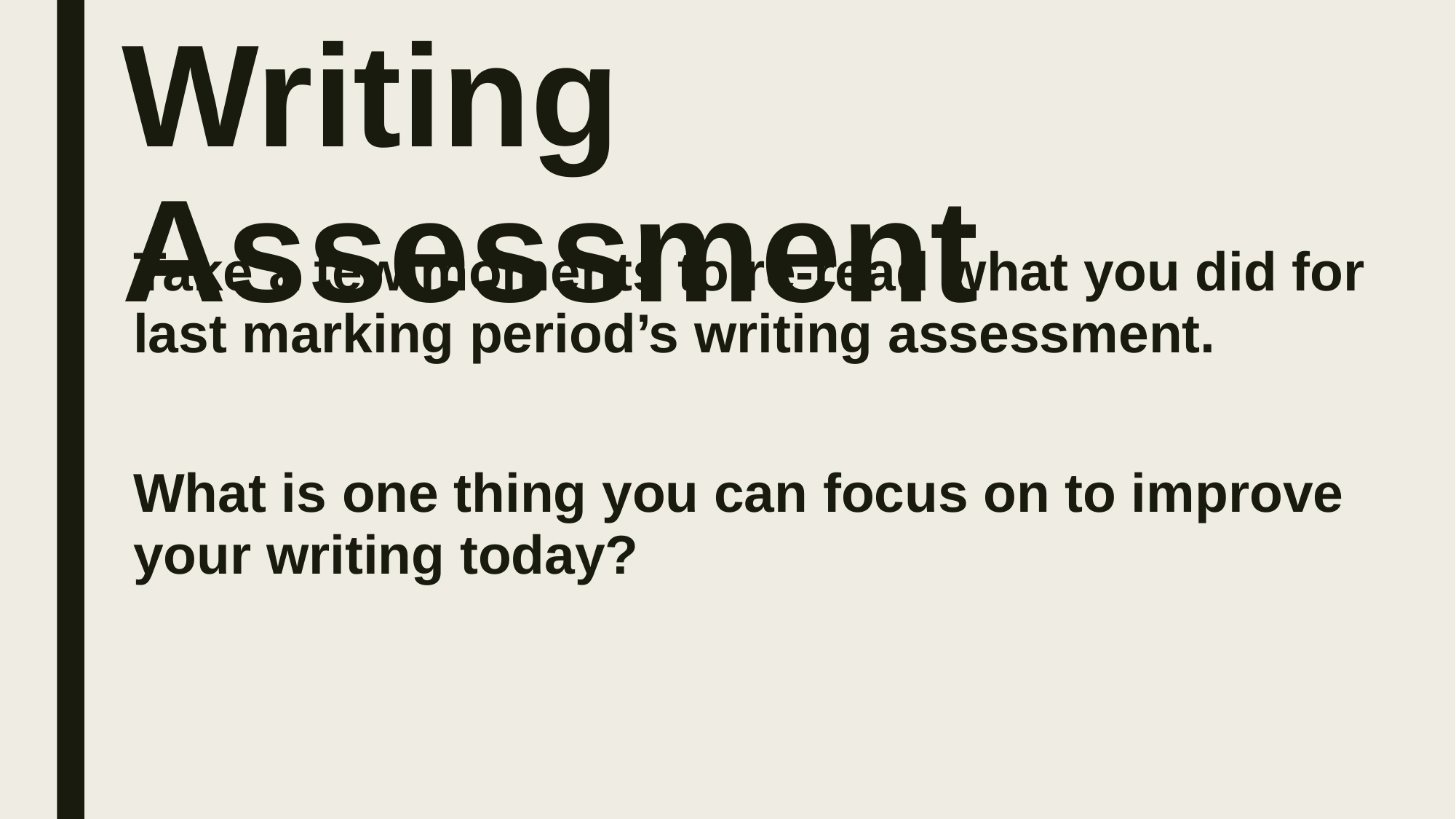

# Writing Assessment
Take a few moments to re-read what you did for last marking period’s writing assessment.

What is one thing you can focus on to improve your writing today?